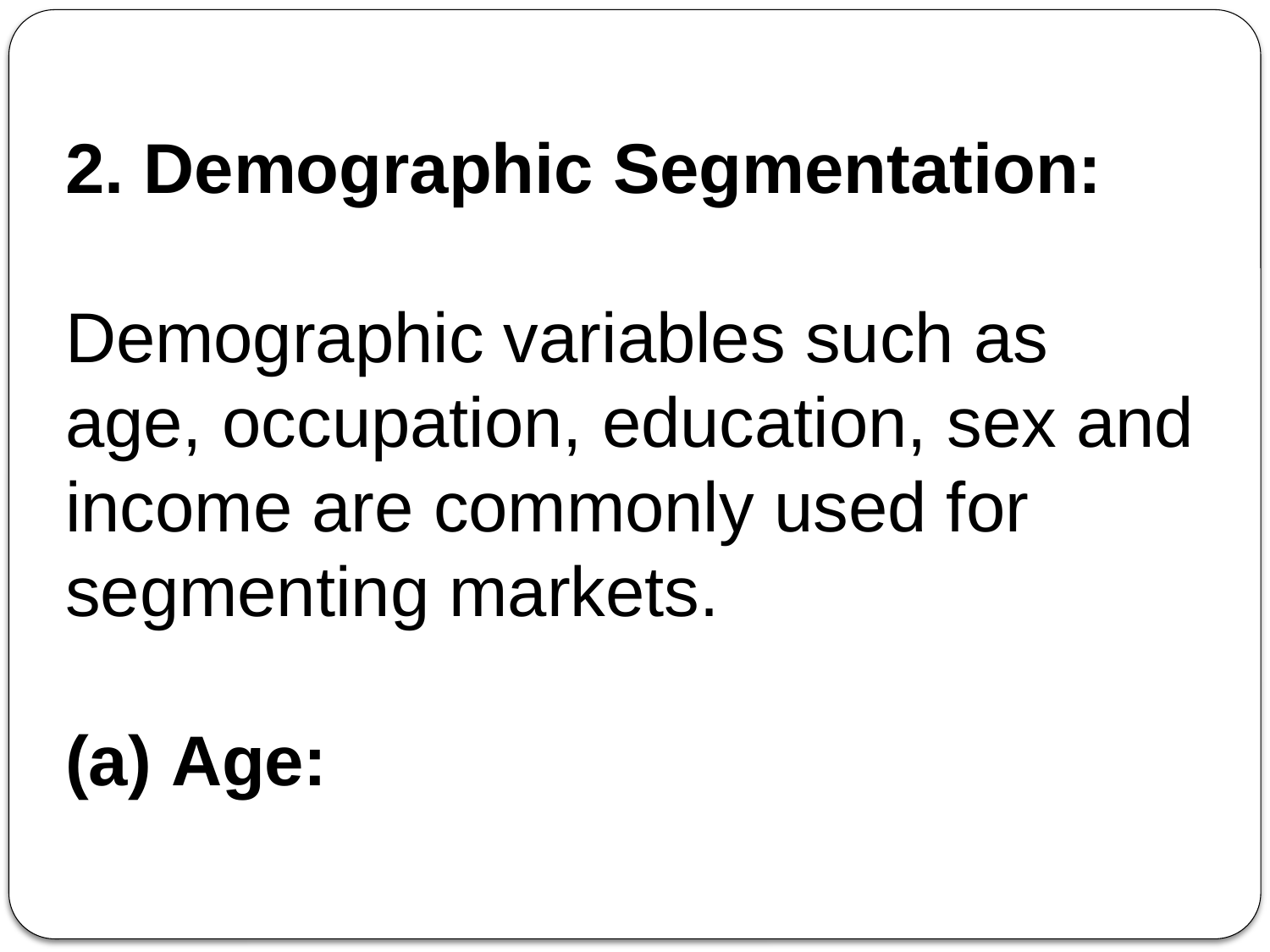

2. Demographic Segmentation:

Demographic variables such as age, occupation, education, sex and income are commonly used for segmenting markets.

(a) Age: